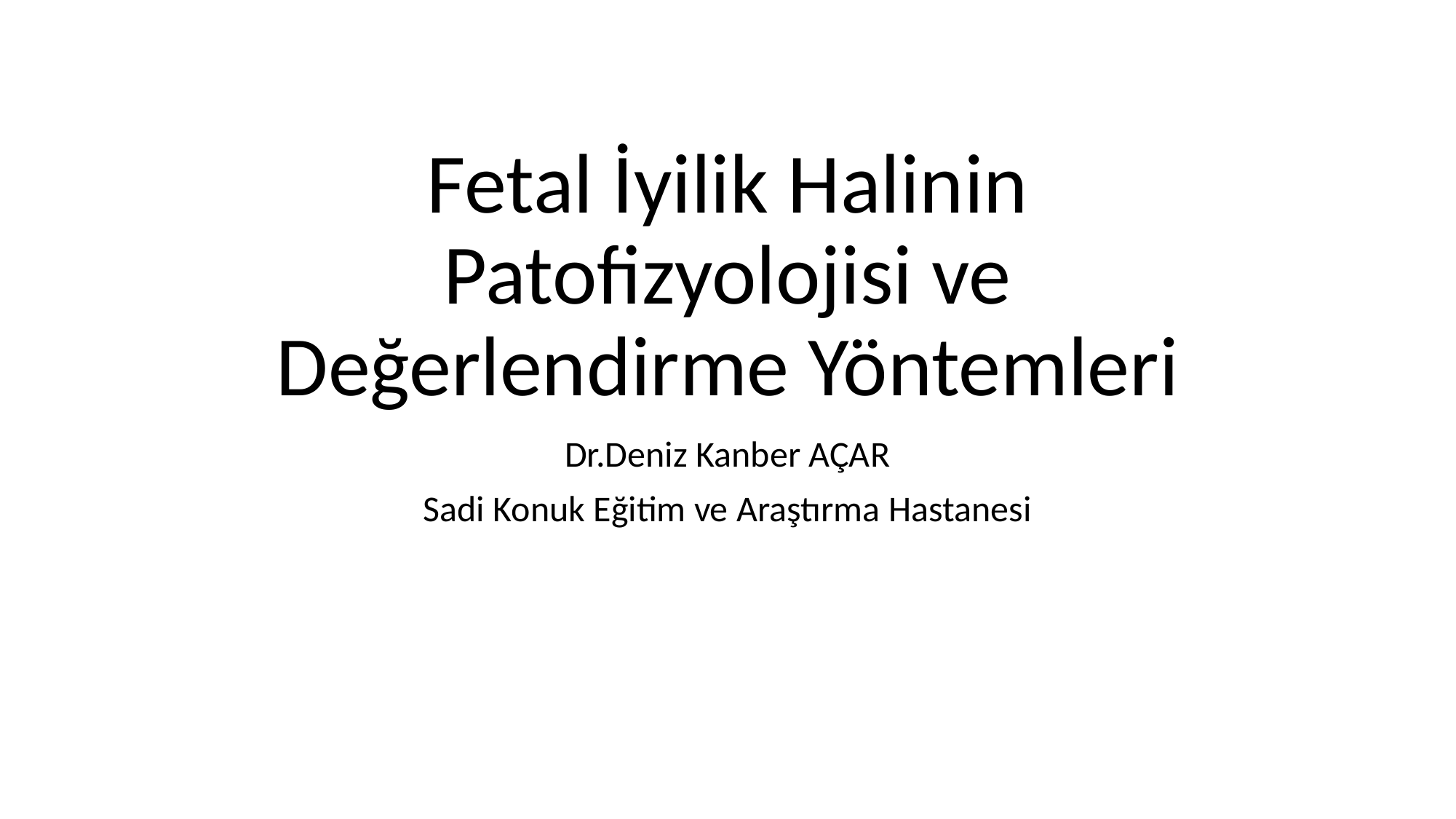

# Fetal İyilik Halinin Patofizyolojisi ve Değerlendirme Yöntemleri
Dr.Deniz Kanber AÇAR
Sadi Konuk Eğitim ve Araştırma Hastanesi